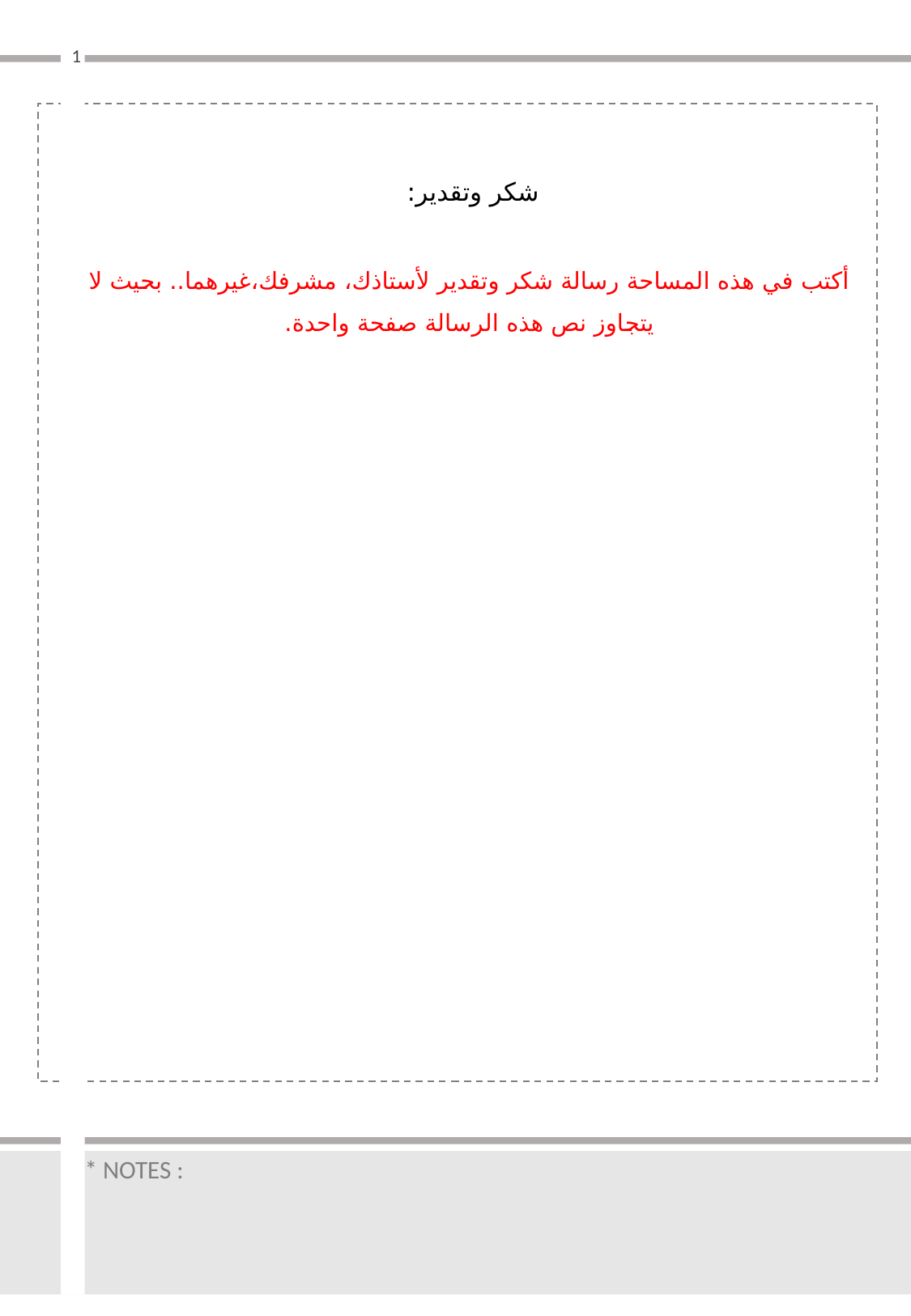

1

شكر وتقدير:

أكتب في هذه المساحة رسالة شكر وتقدير لأستاذك، مشرفك،غيرهما.. بحيث لا يتجاوز نص هذه الرسالة صفحة واحدة.

* NOTES :